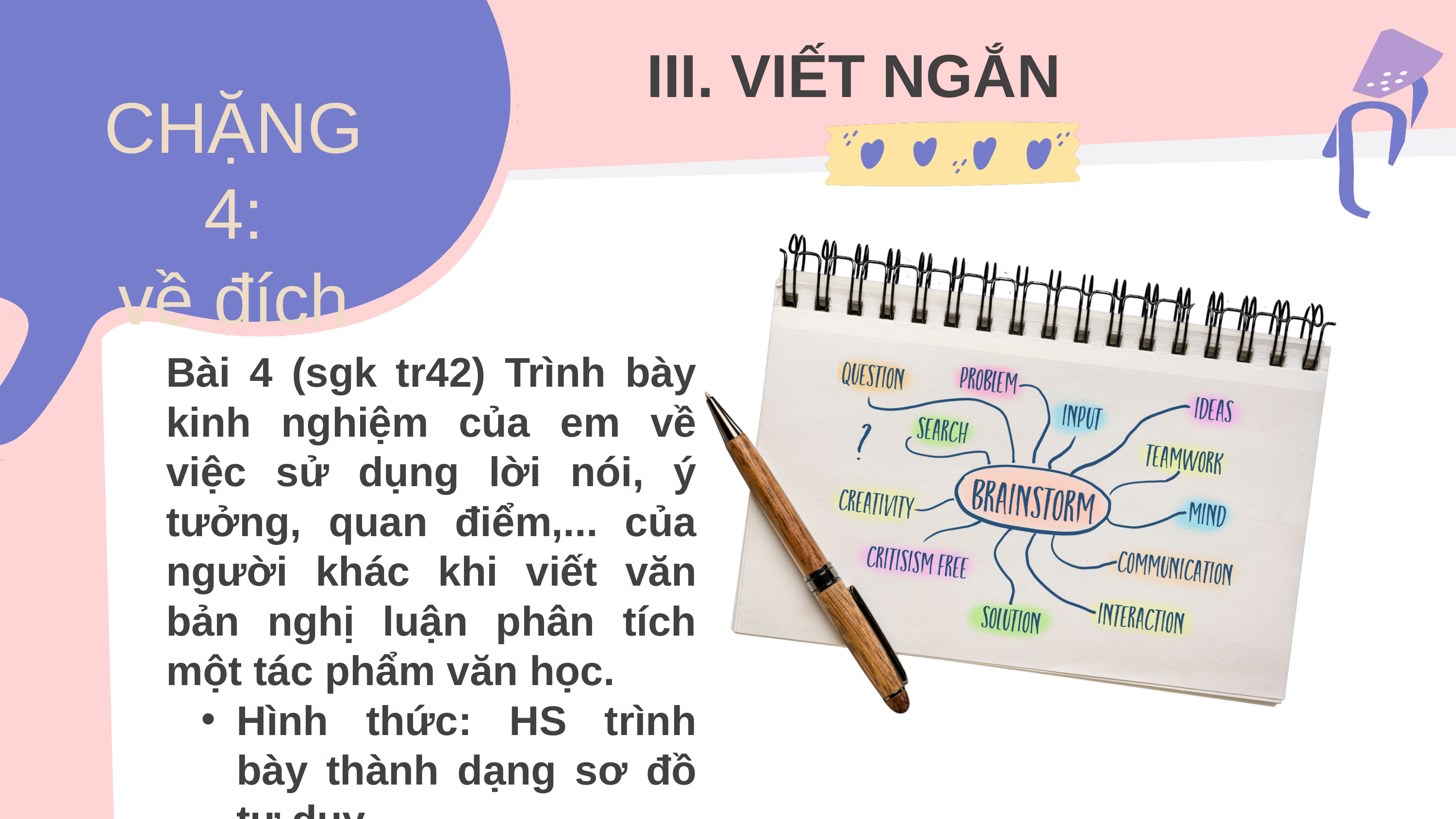

III. VIẾT NGẮN
CHẶNG 4:
về đích

Bài 4 (sgk tr42) Trình bày kinh nghiệm của em về việc sử dụng lời nói, ý tưởng, quan điểm,... của người khác khi viết văn bản nghị luận phân tích một tác phẩm văn học.
Hình thức: HS trình bày thành dạng sơ đồ tư duy.
Thời gian: 10 phút